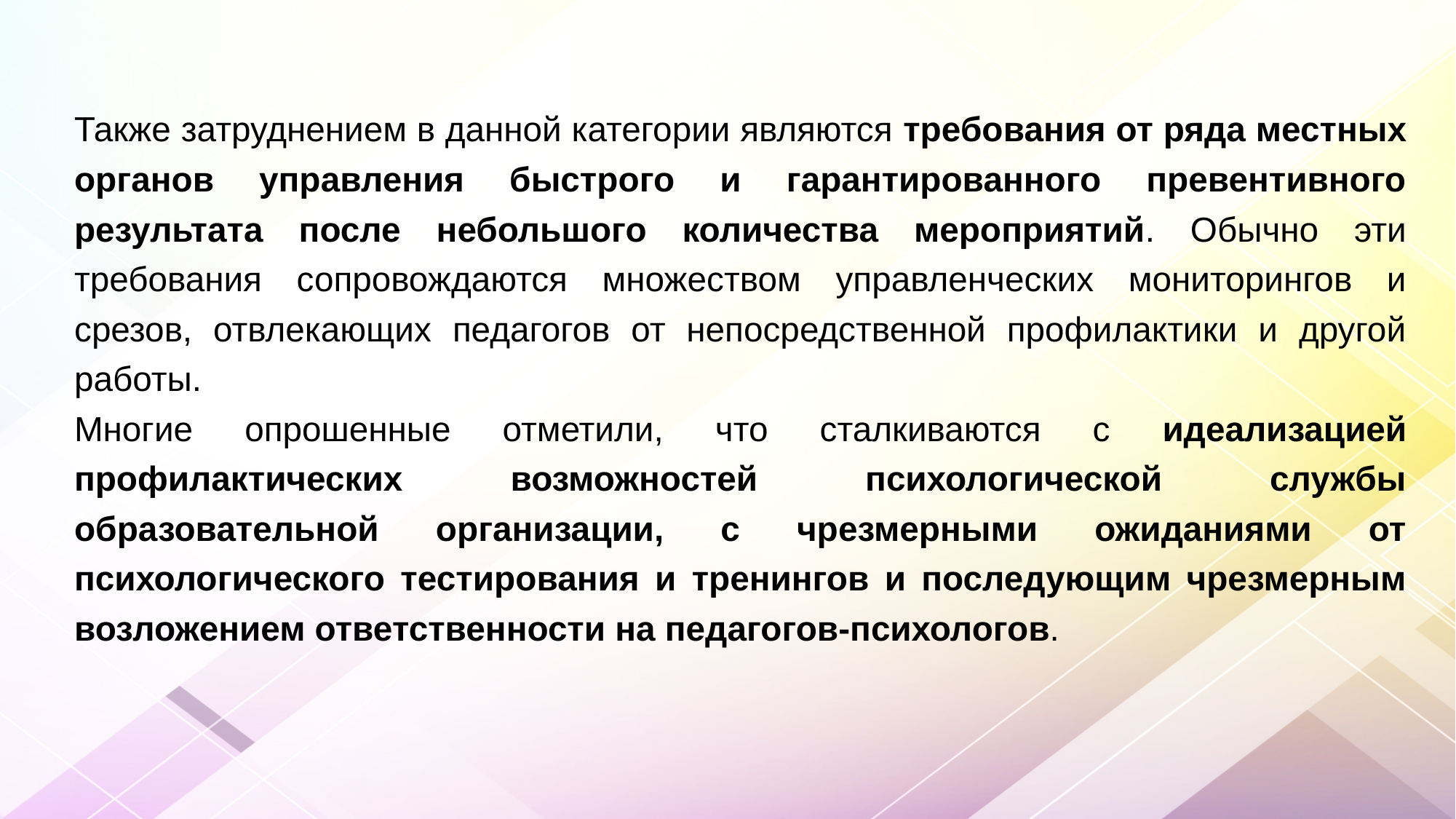

Также затруднением в данной категории являются требования от ряда местных органов управления быстрого и гарантированного превентивного результата после небольшого количества мероприятий. Обычно эти требования сопровождаются множеством управленческих мониторингов и срезов, отвлекающих педагогов от непосредственной профилактики и другой работы.
	Многие опрошенные отметили, что сталкиваются с идеализацией профилактических возможностей психологической службы образовательной организации, с чрезмерными ожиданиями от психологического тестирования и тренингов и последующим чрезмерным возложением ответственности на педагогов-психологов.